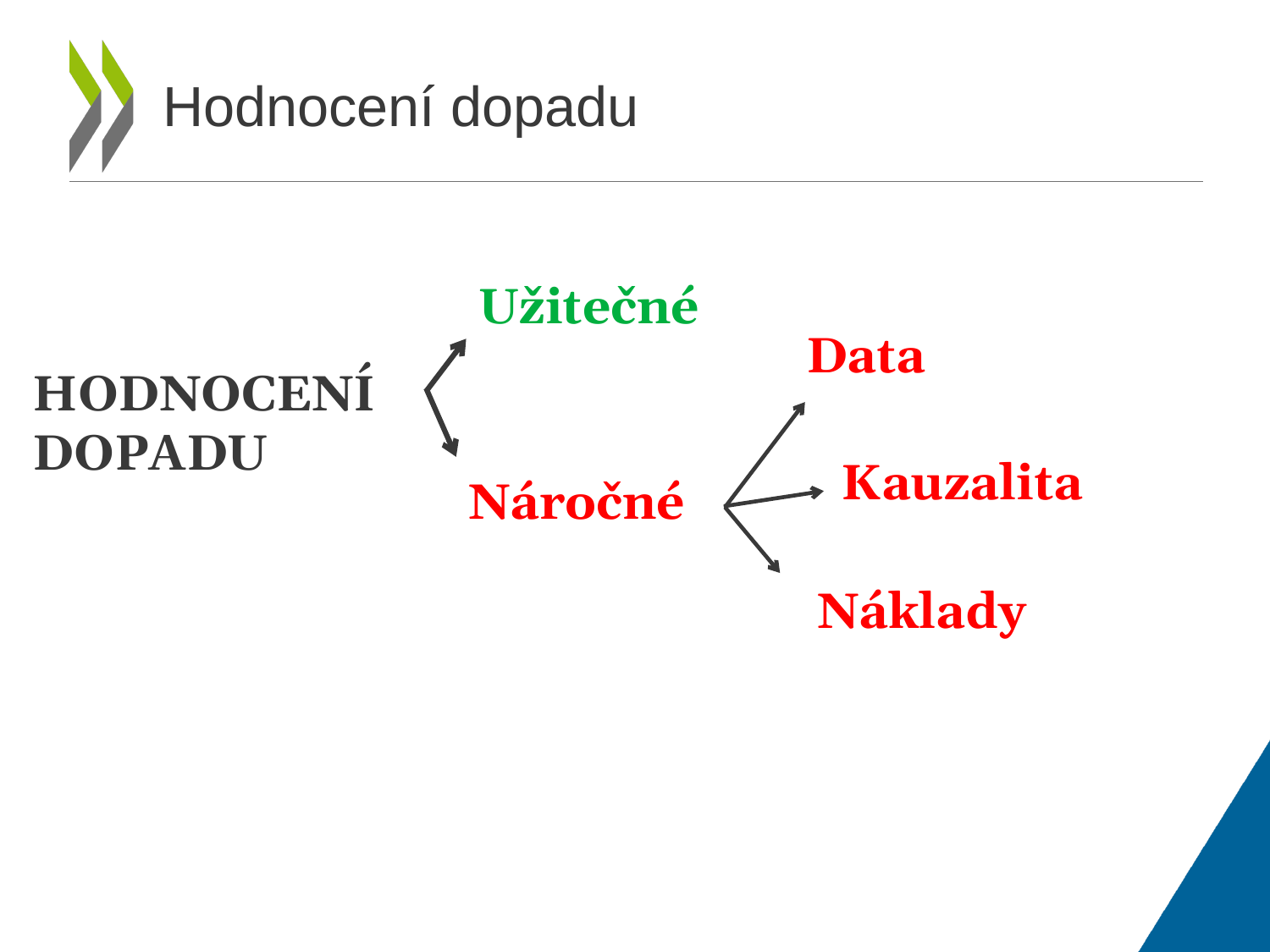

# Hodnocení dopadu

Užitečné
Data
HODNOCENÍ DOPADU
Kauzalita
Náročné
Náklady